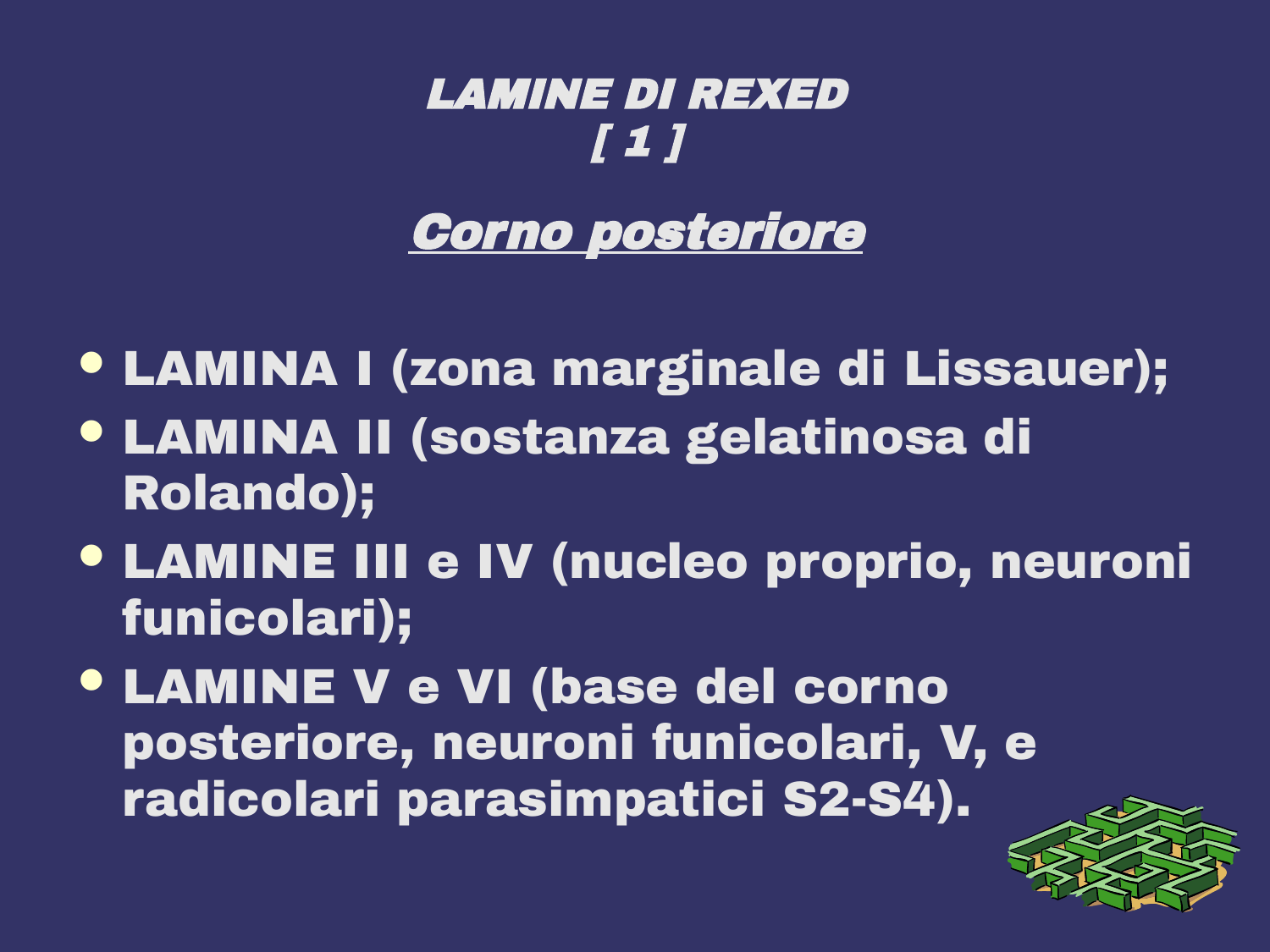

# LAMINE DI REXED [ 1 ]
Corno posteriore

LAMINA I (zona marginale di Lissauer);
LAMINA II (sostanza gelatinosa di Rolando);
LAMINE III e IV (nucleo proprio, neuroni funicolari);
LAMINE V e VI (base del corno posteriore, neuroni funicolari, V, e radicolari parasimpatici S2-S4).